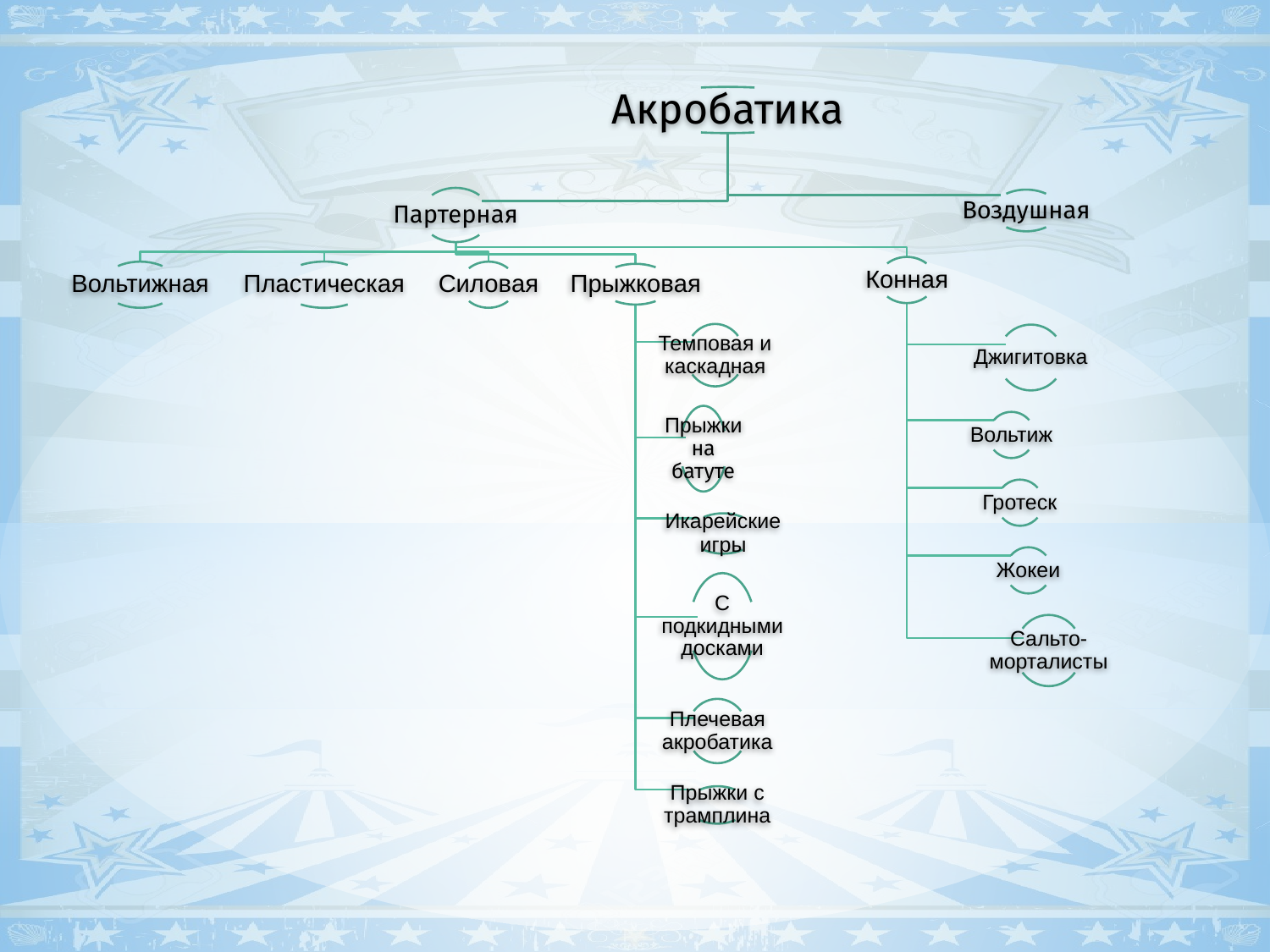

Акробатика
Партерная
Вольтижная
Пластическая
Силовая
Прыжковая
Темповая и каскадная
Прыжки на батуте
Икарейские игры
С подкидными досками
Плечевая акробатика
Прыжки с трамплина
Конная
Джигитовка
Вольтиж
Гротеск
Жокеи
Сальто-морталисты
Воздушная